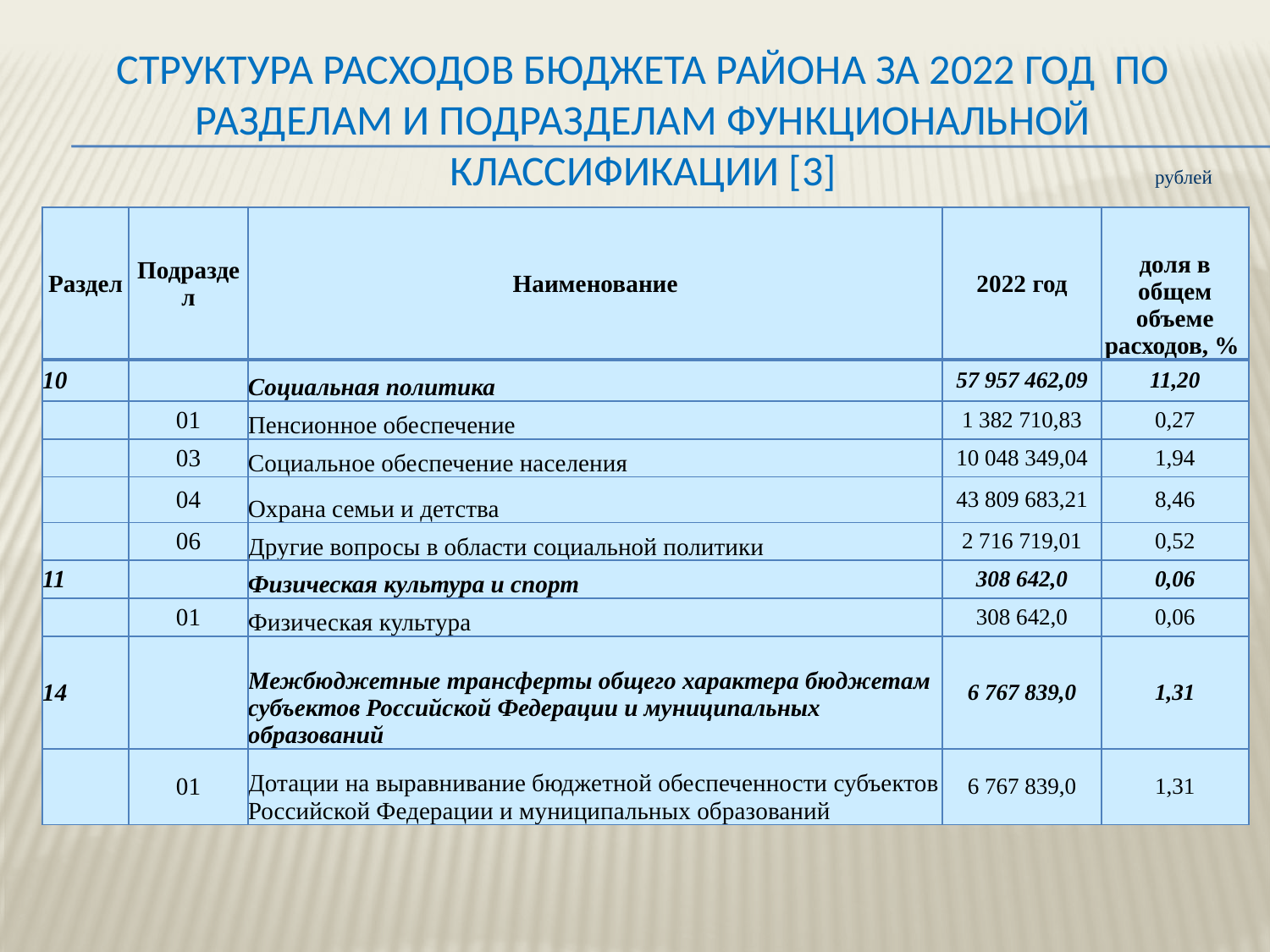

# Структура расходов бюджета района за 2022 год  по разделам и подразделам функциональной классификации [3]
рублей
| Раздел | Подраздел | Наименование | 2022 год | доля в общем объеме расходов, % |
| --- | --- | --- | --- | --- |
| 10 |  | Социальная политика | 57 957 462,09 | 11,20 |
|  | 01 | Пенсионное обеспечение | 1 382 710,83 | 0,27 |
|  | 03 | Социальное обеспечение населения | 10 048 349,04 | 1,94 |
|  | 04 | Охрана семьи и детства | 43 809 683,21 | 8,46 |
|  | 06 | Другие вопросы в области социальной политики | 2 716 719,01 | 0,52 |
| 11 |  | Физическая культура и спорт | 308 642,0 | 0,06 |
|  | 01 | Физическая культура | 308 642,0 | 0,06 |
| 14 |  | Межбюджетные трансферты общего характера бюджетам субъектов Российской Федерации и муниципальных образований | 6 767 839,0 | 1,31 |
|  | 01 | Дотации на выравнивание бюджетной обеспеченности субъектов Российской Федерации и муниципальных образований | 6 767 839,0 | 1,31 |